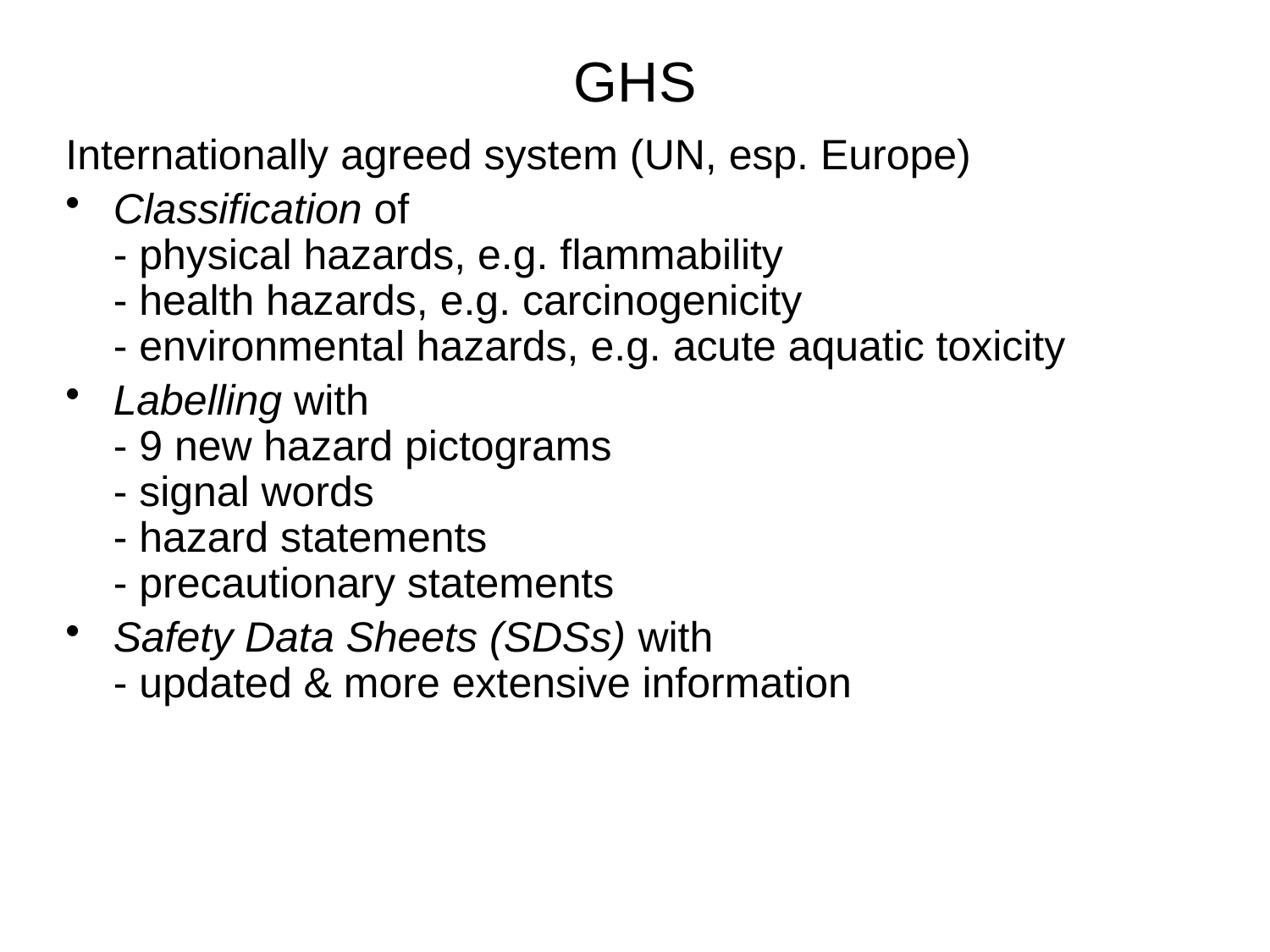

# GHS
Internationally agreed system (UN, esp. Europe)
Classification of
- physical hazards, e.g. flammability
- health hazards, e.g. carcinogenicity
- environmental hazards, e.g. acute aquatic toxicity
Labelling with
- 9 new hazard pictograms
- signal words
- hazard statements
- precautionary statements
Safety Data Sheets (SDSs) with
- updated & more extensive information